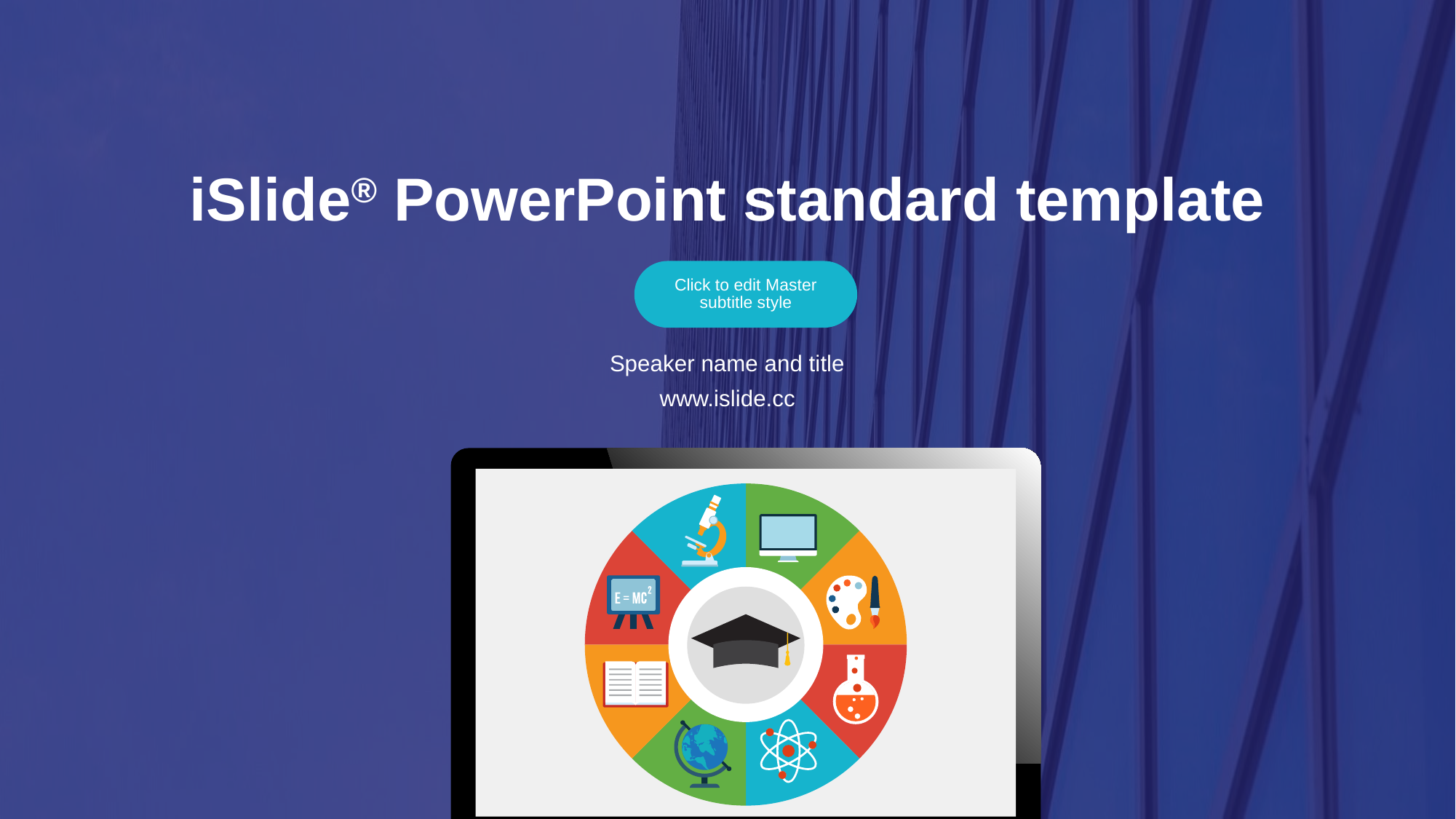

# iSlide® PowerPoint standard template
Click to edit Master subtitle style
Speaker name and title
www.islide.cc